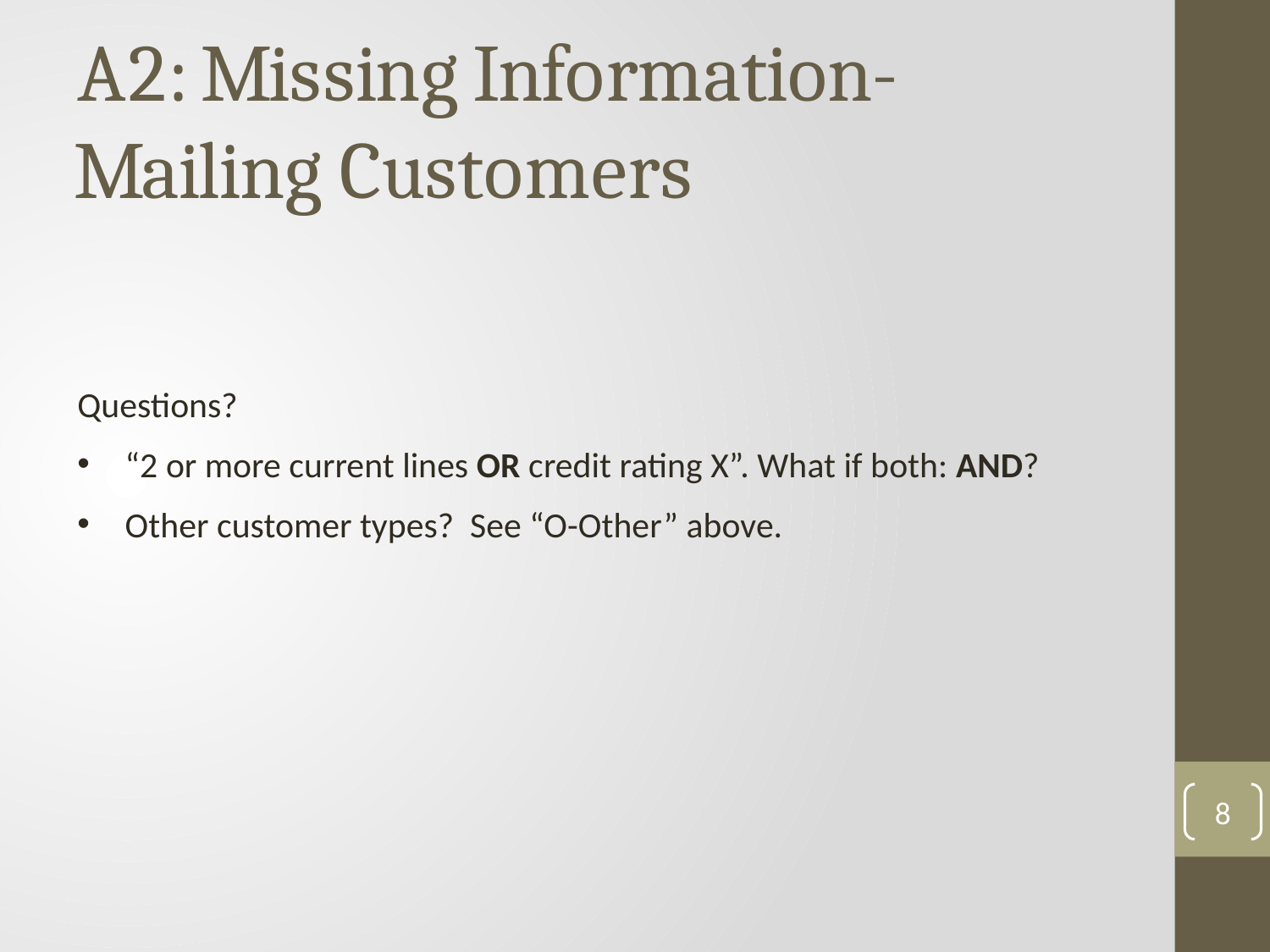

# A2: Missing Information- Mailing Customers

Questions?
“2 or more current lines OR credit rating X”. What if both: AND?
Other customer types?  See “O-Other” above.

8